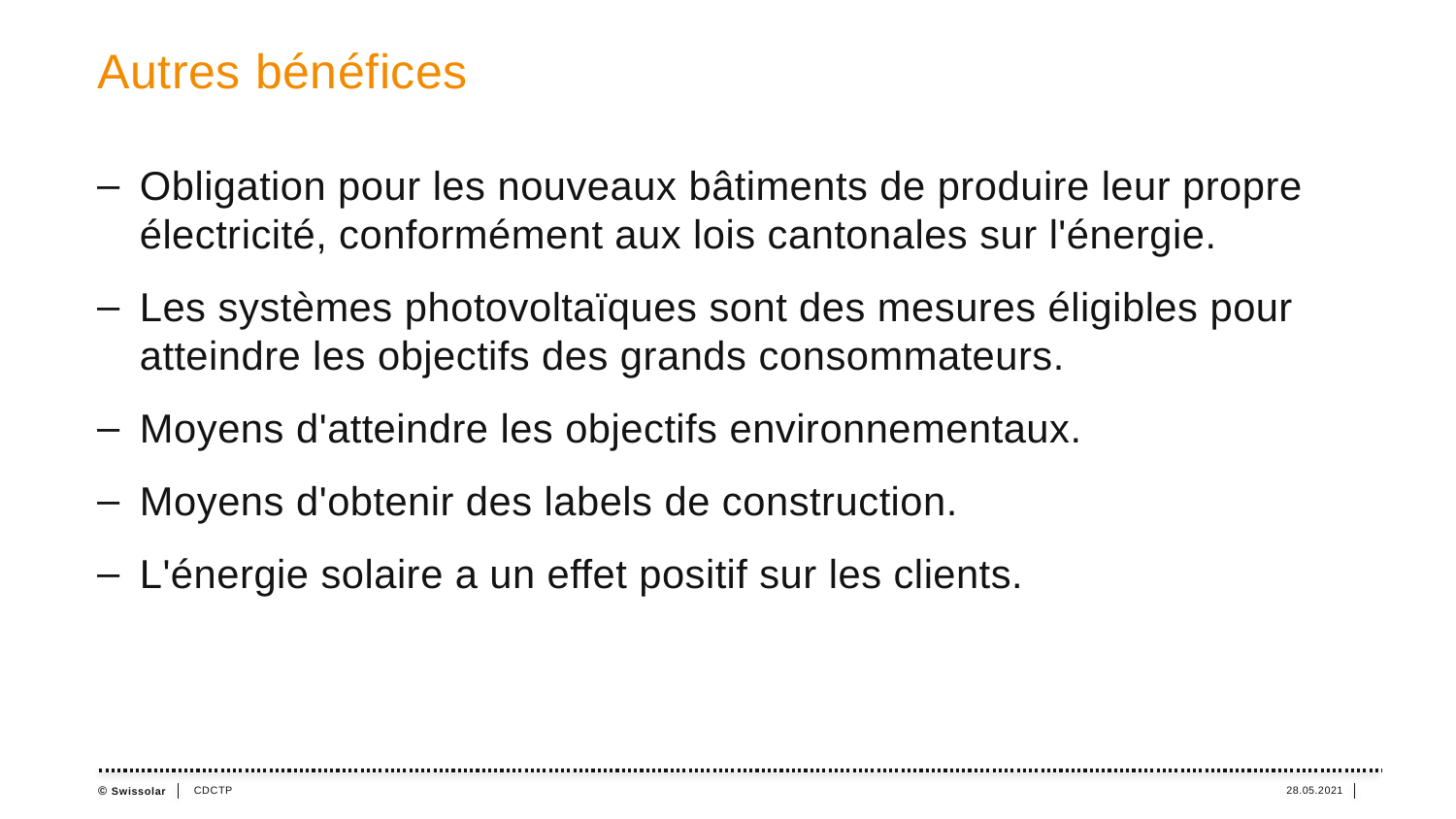

# Autres bénéfices
Obligation pour les nouveaux bâtiments de produire leur propre électricité, conformément aux lois cantonales sur l'énergie.
Les systèmes photovoltaïques sont des mesures éligibles pour atteindre les objectifs des grands consommateurs.
Moyens d'atteindre les objectifs environnementaux.
Moyens d'obtenir des labels de construction.
L'énergie solaire a un effet positif sur les clients.
CDCTP
28.05.2021